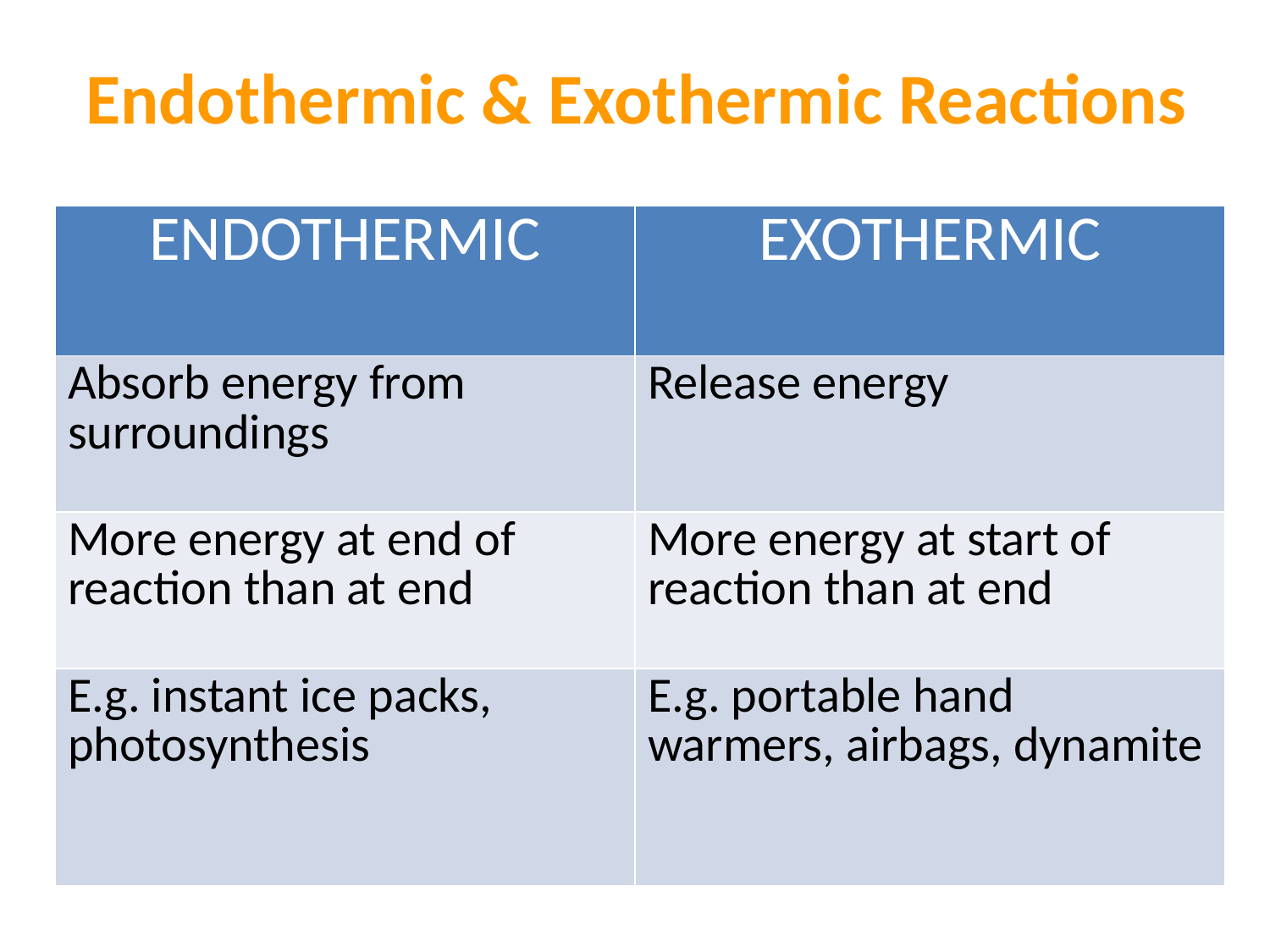

# Endothermic & Exothermic Reactions
| ENDOTHERMIC | EXOTHERMIC |
| --- | --- |
| Absorb energy from surroundings | Release energy |
| More energy at end of reaction than at end | More energy at start of reaction than at end |
| E.g. instant ice packs, photosynthesis | E.g. portable hand warmers, airbags, dynamite |